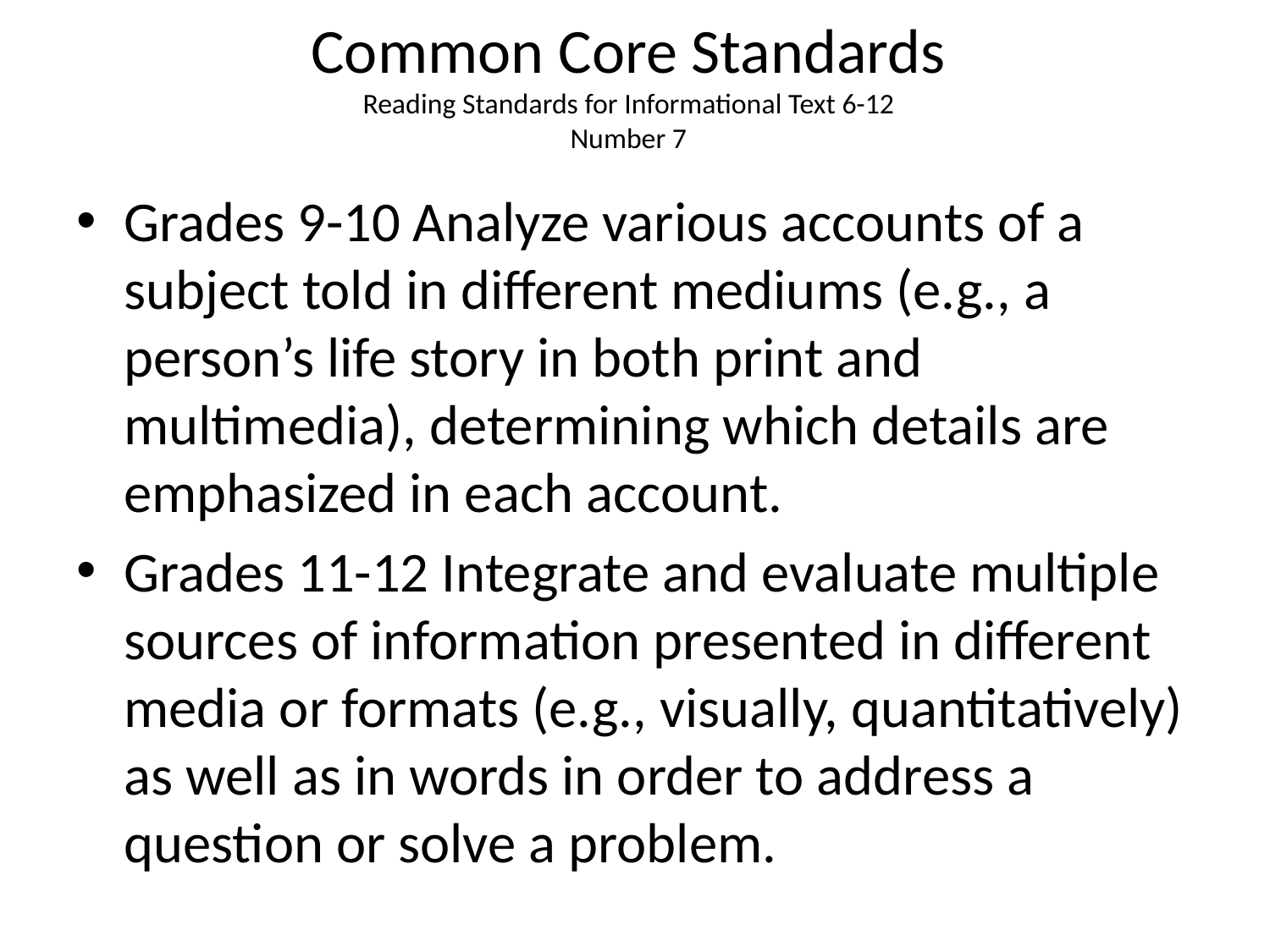

# Common Core Standards Reading Standards for Informational Text 6-12 Number 7
Grades 9-10 Analyze various accounts of a subject told in different mediums (e.g., a person’s life story in both print and multimedia), determining which details are emphasized in each account.
Grades 11-12 Integrate and evaluate multiple sources of information presented in different media or formats (e.g., visually, quantitatively) as well as in words in order to address a question or solve a problem.